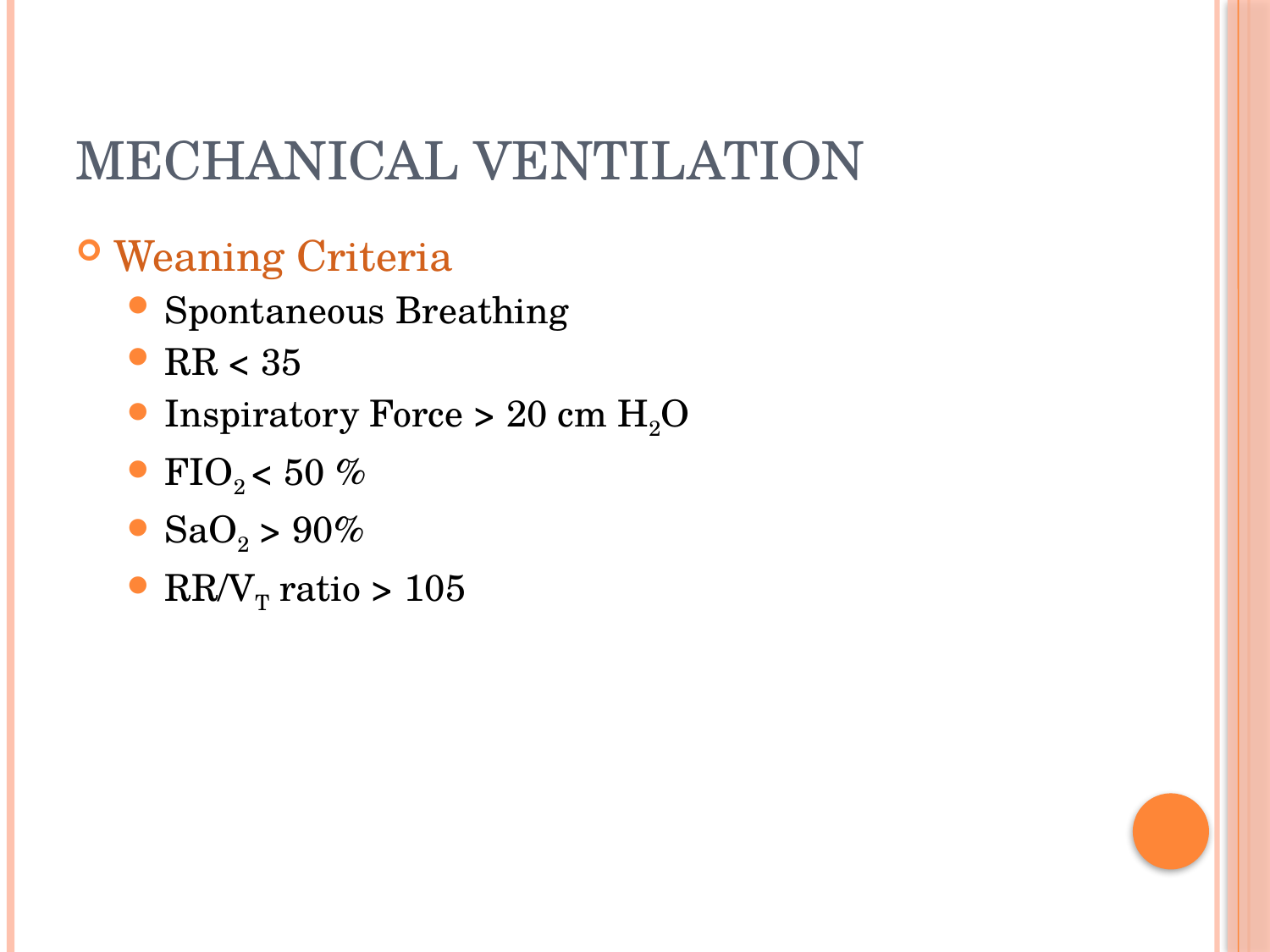

# Mechanical Ventilation
Weaning Criteria
Spontaneous Breathing
RR < 35
Inspiratory Force > 20 cm H2O
FIO2 < 50 %
SaO2 > 90%
RR/VT ratio > 105